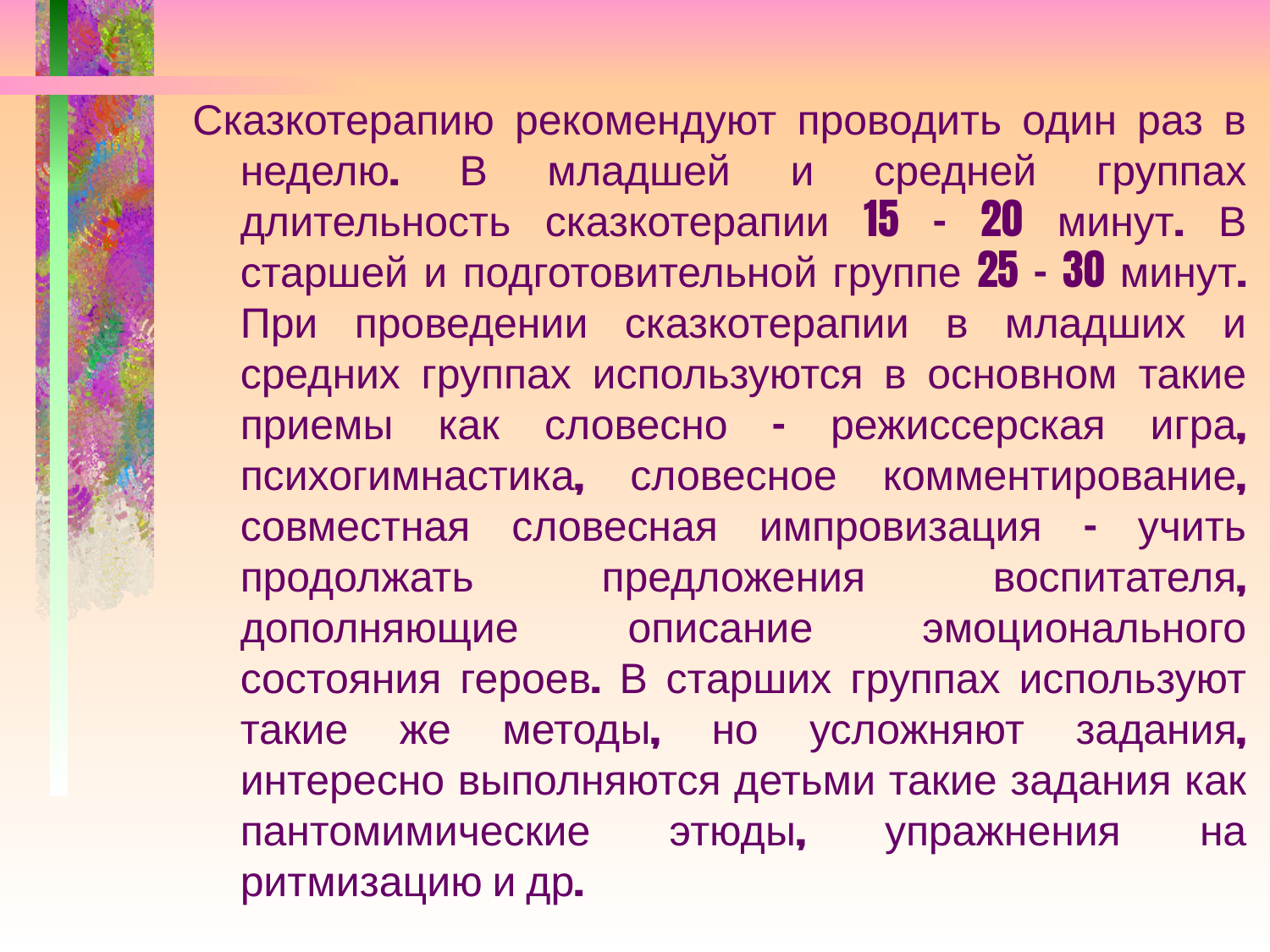

#
Сказкотерапию рекомендуют проводить один раз в неделю. В младшей и средней группах длительность сказкотерапии 15 – 20 минут. В старшей и подготовительной группе 25 – 30 минут. При проведении сказкотерапии в младших и средних группах используются в основном такие приемы как словесно – режиссерская игра, психогимнастика, словесное комментирование, совместная словесная импровизация – учить продолжать предложения воспитателя, дополняющие описание эмоционального состояния героев. В старших группах используют такие же методы, но усложняют задания, интересно выполняются детьми такие задания как пантомимические этюды, упражнения на ритмизацию и др.